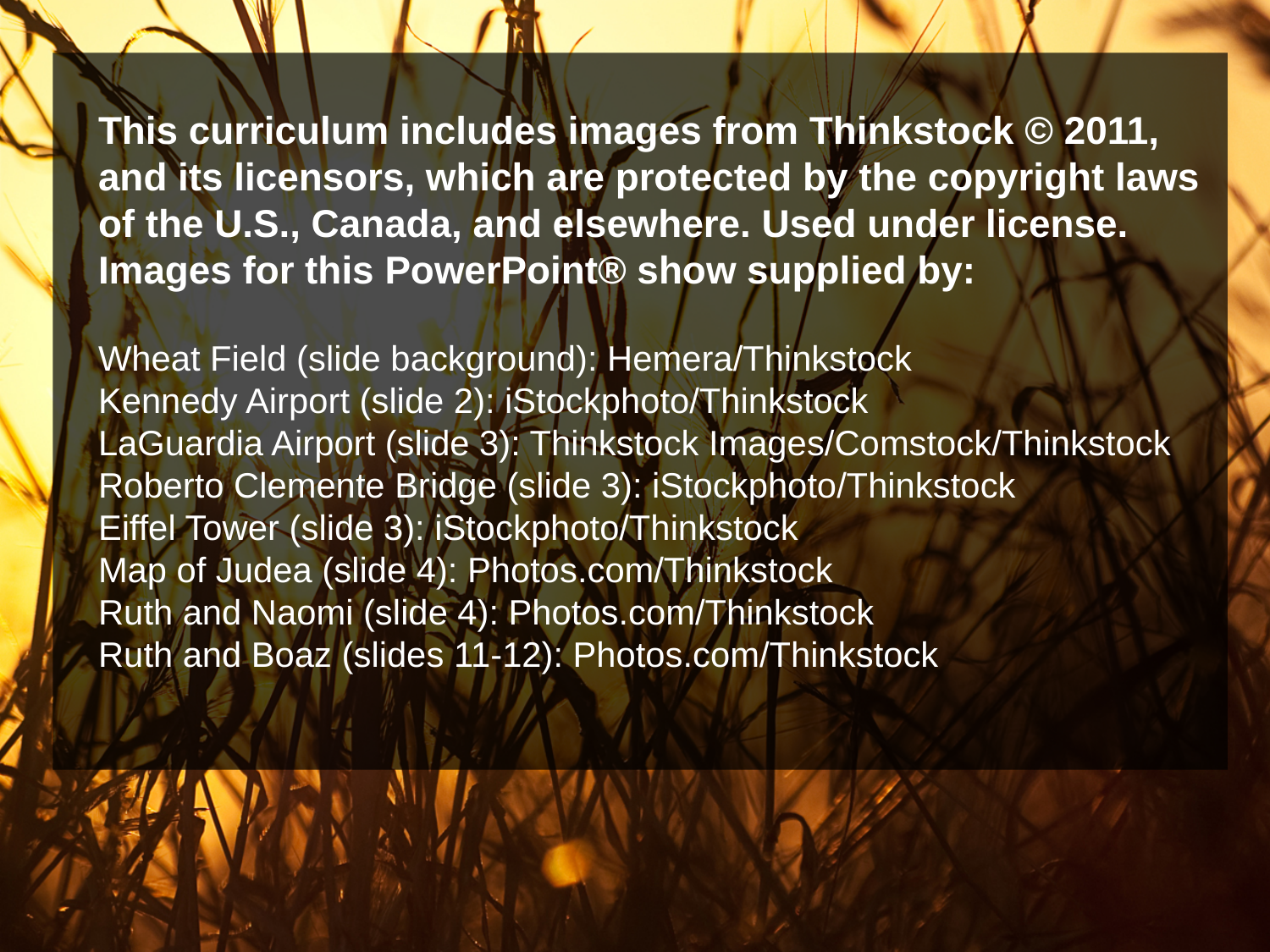

This curriculum includes images from Thinkstock © 2011, and its licensors, which are protected by the copyright laws of the U.S., Canada, and elsewhere. Used under license. Images for this PowerPoint® show supplied by:

Wheat Field (slide background): Hemera/Thinkstock
Kennedy Airport (slide 2): iStockphoto/Thinkstock
LaGuardia Airport (slide 3): Thinkstock Images/Comstock/Thinkstock
Roberto Clemente Bridge (slide 3): iStockphoto/Thinkstock
Eiffel Tower (slide 3): iStockphoto/Thinkstock
Map of Judea (slide 4): Photos.com/Thinkstock
Ruth and Naomi (slide 4): Photos.com/Thinkstock
Ruth and Boaz (slides 11-12): Photos.com/Thinkstock